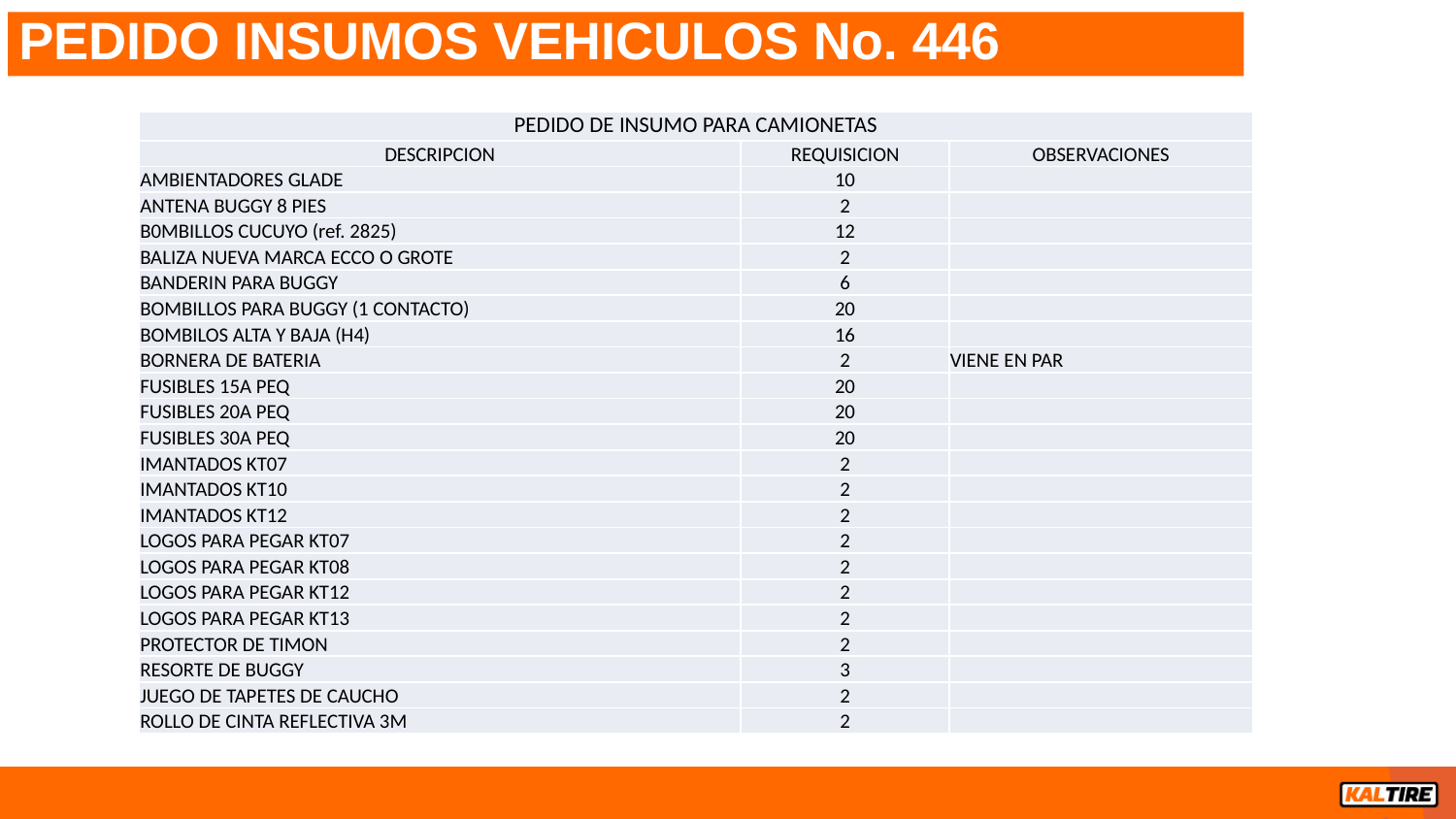

PEDIDO INSUMOS VEHICULOS No. 446
| PEDIDO DE INSUMO PARA CAMIONETAS |  |  |
| --- | --- | --- |
| DESCRIPCION | REQUISICION | OBSERVACIONES |
| AMBIENTADORES GLADE | 10 |  |
| ANTENA BUGGY 8 PIES | 2 |  |
| B0MBILLOS CUCUYO (ref. 2825) | 12 |  |
| BALIZA NUEVA MARCA ECCO O GROTE | 2 |  |
| BANDERIN PARA BUGGY | 6 |  |
| BOMBILLOS PARA BUGGY (1 CONTACTO) | 20 |  |
| BOMBILOS ALTA Y BAJA (H4) | 16 |  |
| BORNERA DE BATERIA | 2 | VIENE EN PAR |
| FUSIBLES 15A PEQ | 20 |  |
| FUSIBLES 20A PEQ | 20 |  |
| FUSIBLES 30A PEQ | 20 |  |
| IMANTADOS KT07 | 2 |  |
| IMANTADOS KT10 | 2 |  |
| IMANTADOS KT12 | 2 |  |
| LOGOS PARA PEGAR KT07 | 2 |  |
| LOGOS PARA PEGAR KT08 | 2 |  |
| LOGOS PARA PEGAR KT12 | 2 |  |
| LOGOS PARA PEGAR KT13 | 2 |  |
| PROTECTOR DE TIMON | 2 |  |
| RESORTE DE BUGGY | 3 |  |
| JUEGO DE TAPETES DE CAUCHO | 2 |  |
| ROLLO DE CINTA REFLECTIVA 3M | 2 |  |